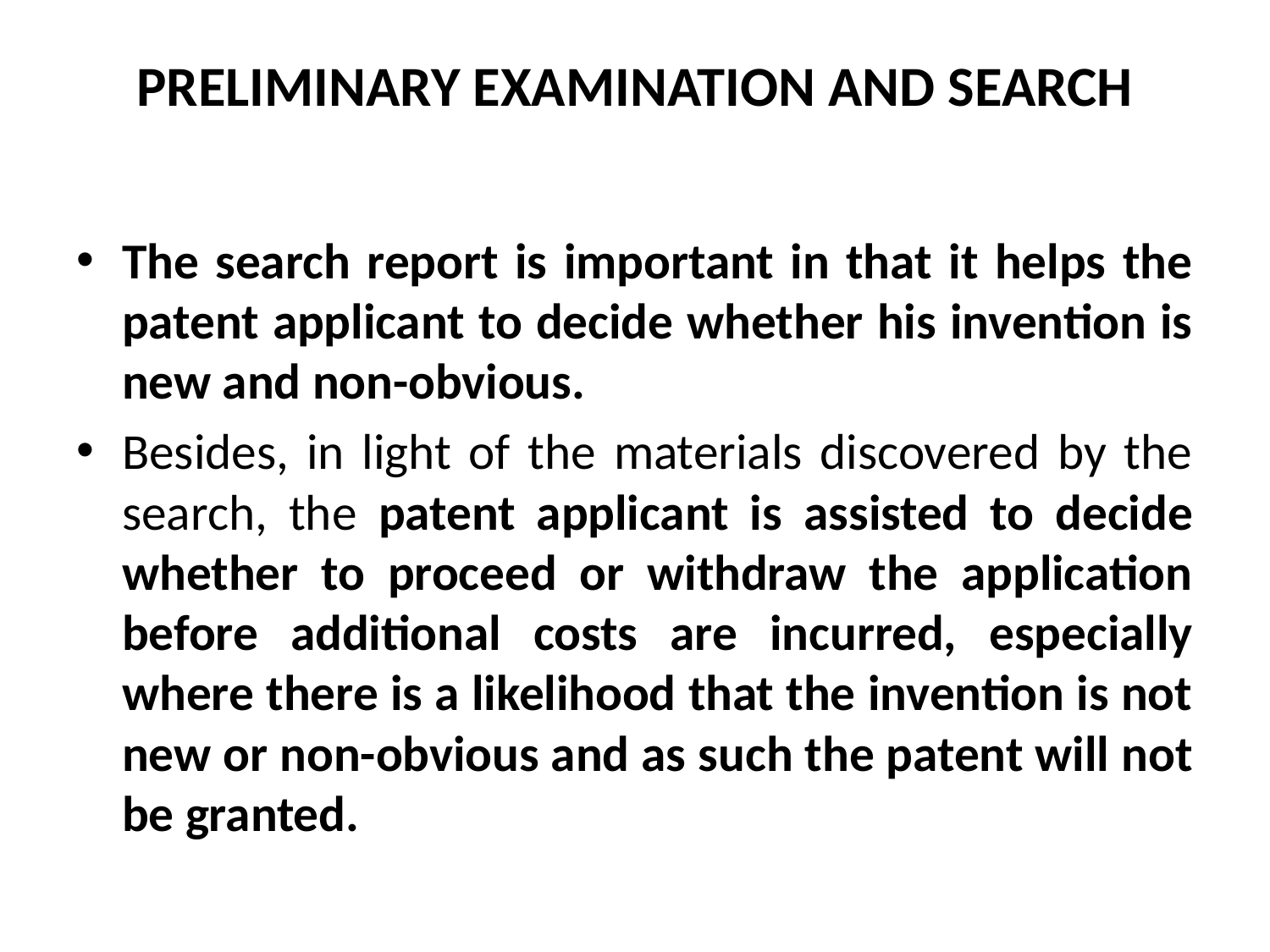

# PRELIMINARY EXAMINATION AND SEARCH
The search report is important in that it helps the patent applicant to decide whether his invention is new and non-obvious.
Besides, in light of the materials discovered by the search, the patent applicant is assisted to decide whether to proceed or withdraw the application before additional costs are incurred, especially where there is a likelihood that the invention is not new or non-obvious and as such the patent will not be granted.